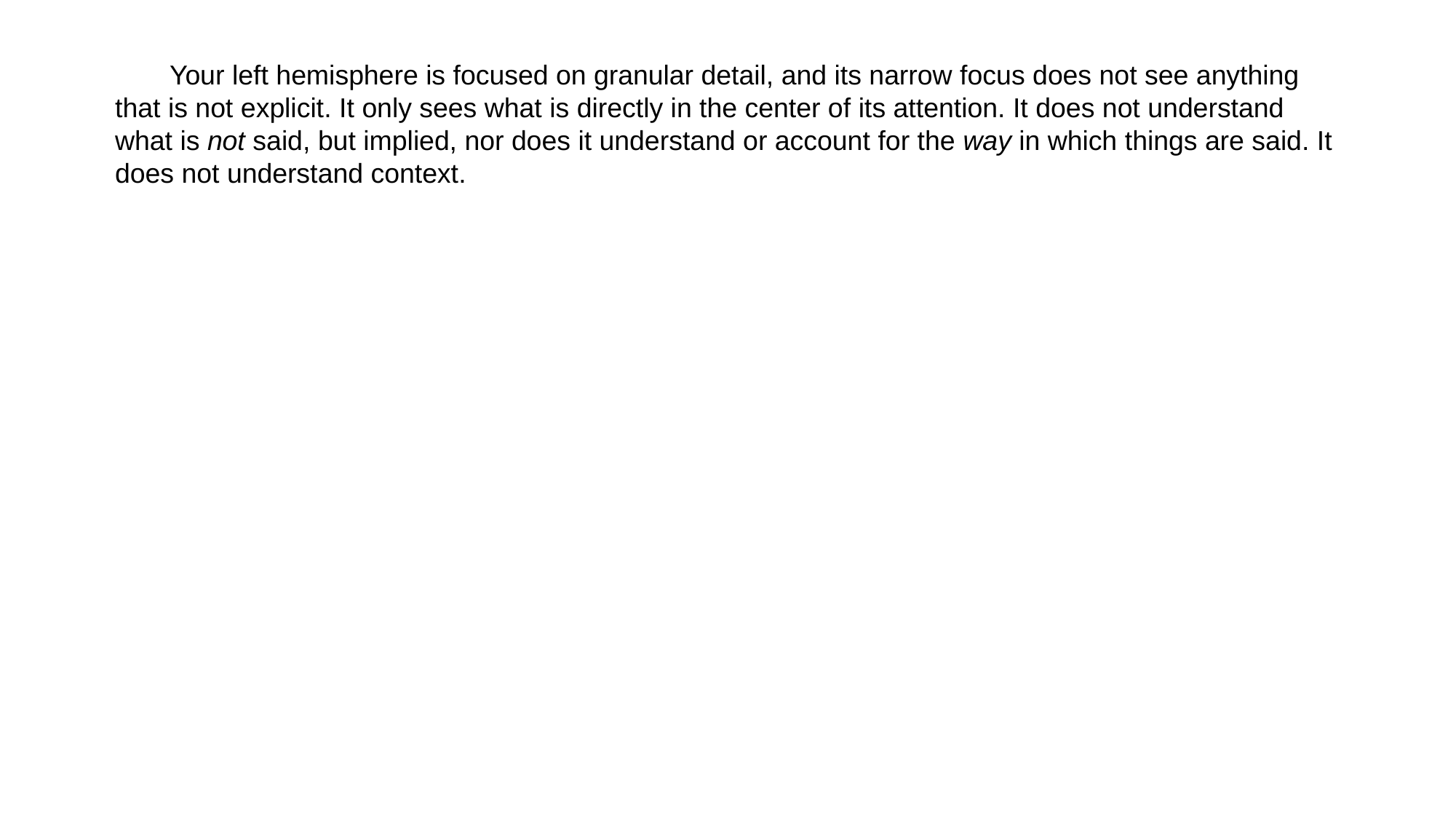

Your left hemisphere is focused on granular detail, and its narrow focus does not see anything that is not explicit. It only sees what is directly in the center of its attention. It does not understand what is not said, but implied, nor does it understand or account for the way in which things are said. It does not understand context.